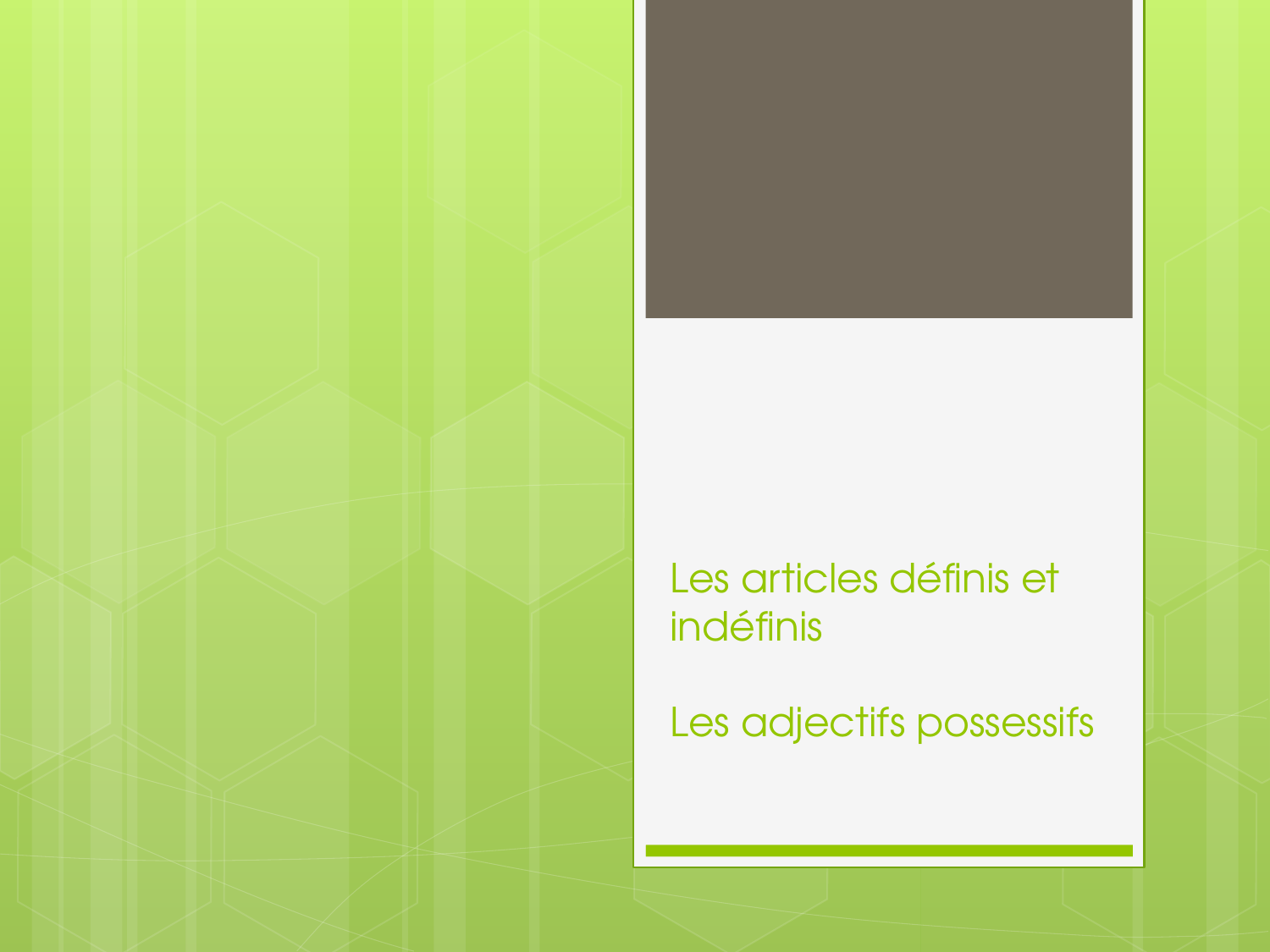

# Les articles définis et indéfinis Les adjectifs possessifs